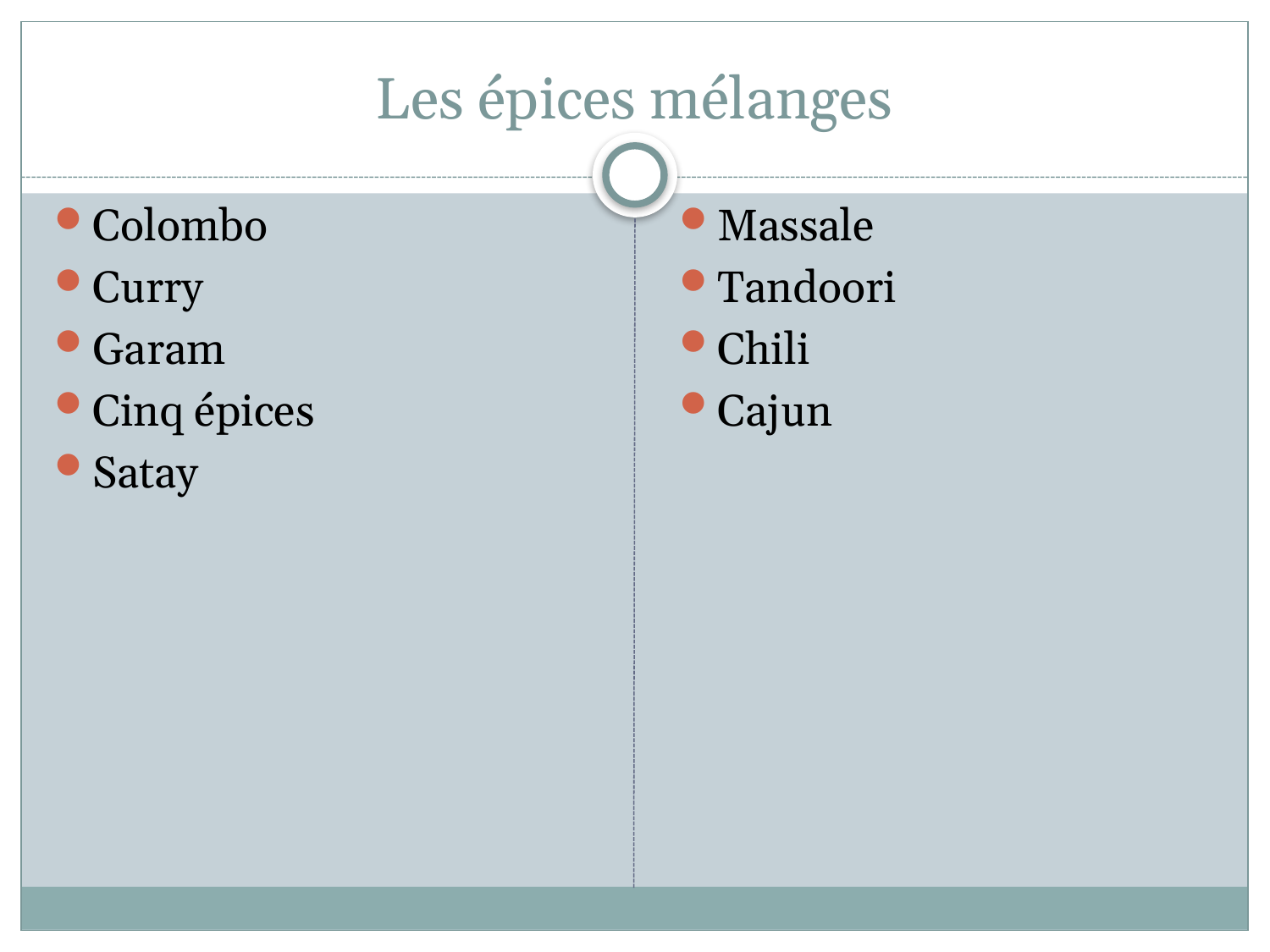

# Les épices mélanges
Colombo
Curry
Garam
Cinq épices
Satay
Massale
Tandoori
Chili
Cajun